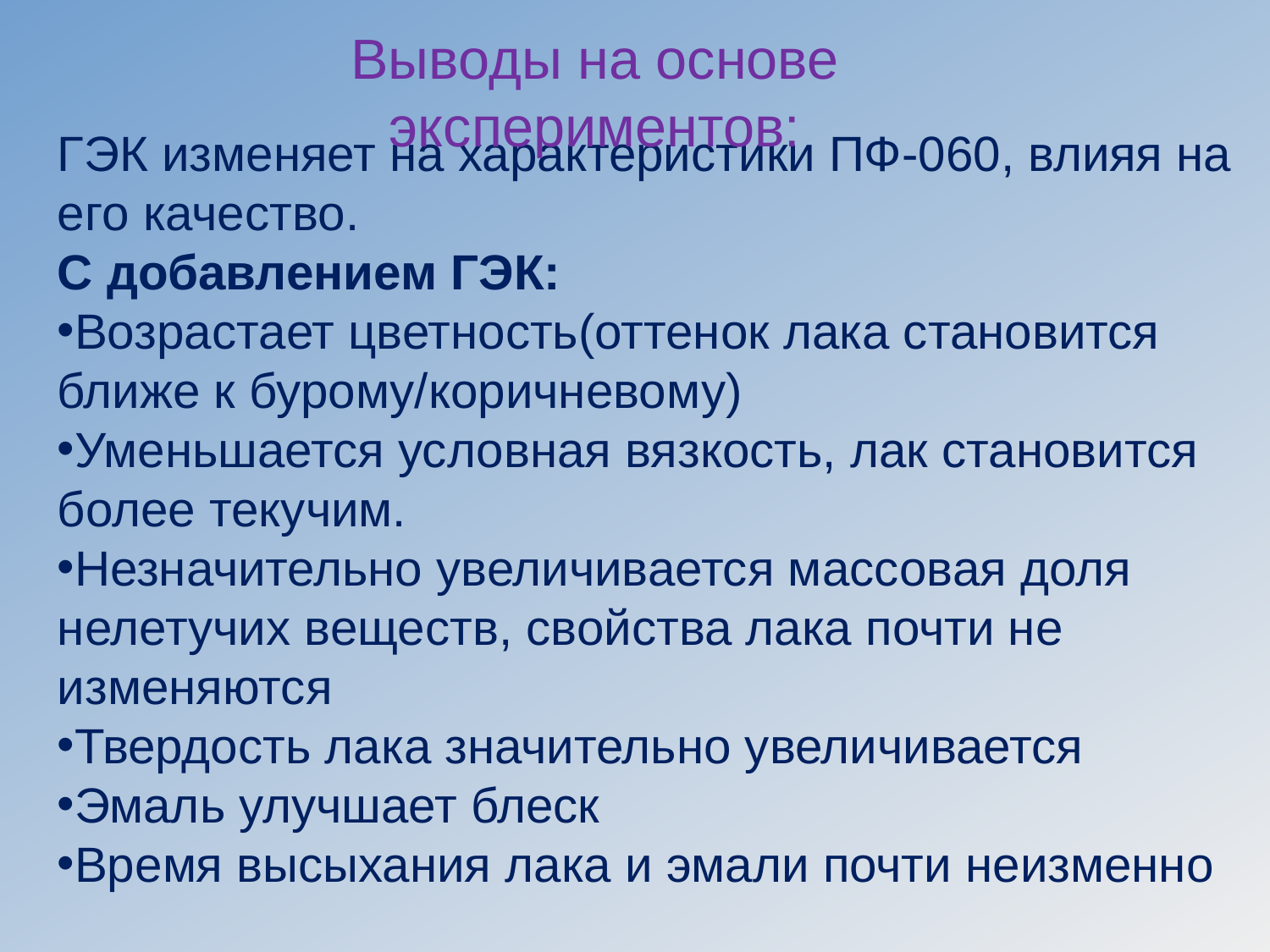

Выводы на основе экспериментов:
ГЭК изменяет на характеристики ПФ-060, влияя на его качество.
С добавлением ГЭК:
Возрастает цветность(оттенок лака становится ближе к бурому/коричневому)
Уменьшается условная вязкость, лак становится более текучим.
Незначительно увеличивается массовая доля нелетучих веществ, свойства лака почти не изменяются
Твердость лака значительно увеличивается
Эмаль улучшает блеск
Время высыхания лака и эмали почти неизменно